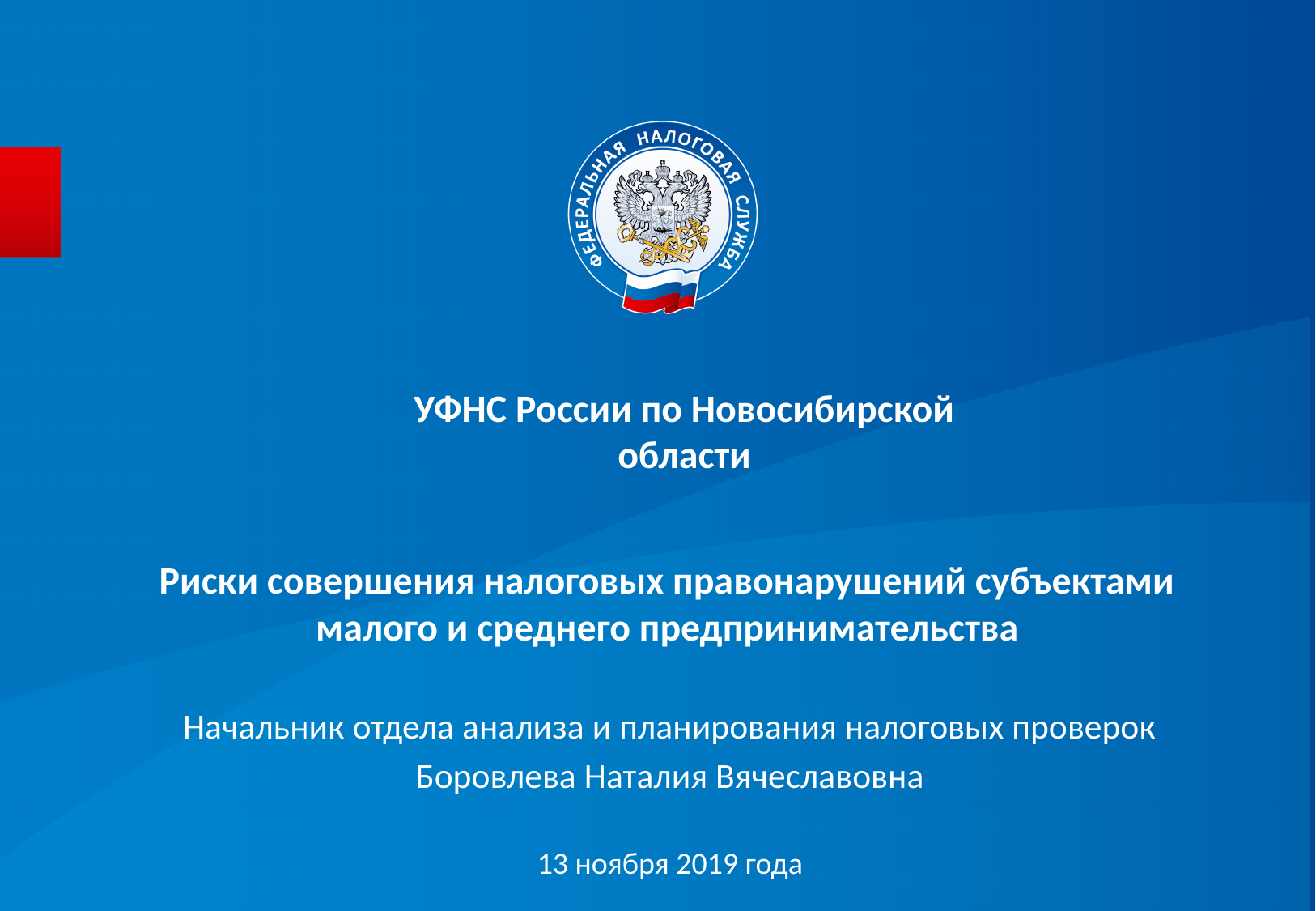

УФНС России по Новосибирской области
# Риски совершения налоговых правонарушений субъектами малого и среднего предпринимательства
Начальник отдела анализа и планирования налоговых проверок
Боровлева Наталия Вячеславовна

13 ноября 2019 года